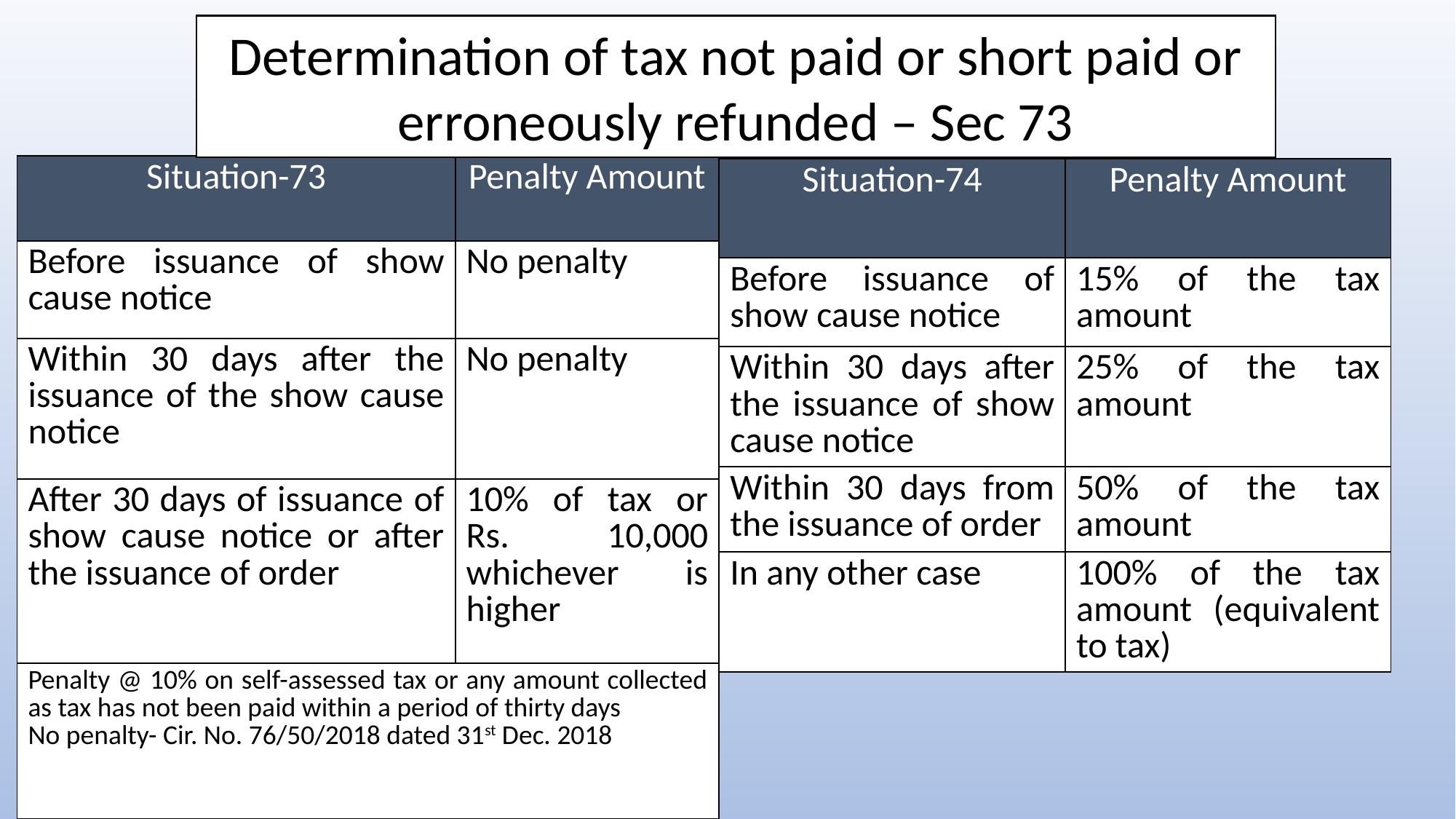

Determination of tax not paid or short paid or erroneously refunded – Sec 73
| Situation-73 | Penalty Amount |
| --- | --- |
| Before issuance of show cause notice | No penalty |
| Within 30 days after the issuance of the show cause notice | No penalty |
| After 30 days of issuance of show cause notice or after the issuance of order | 10% of tax or Rs. 10,000 whichever is higher |
| Penalty @ 10% on self-assessed tax or any amount collected as tax has not been paid within a period of thirty days No penalty- Cir. No. 76/50/2018 dated 31st Dec. 2018 |  |
| Situation-74 | Penalty Amount |
| --- | --- |
| Before issuance of show cause notice | 15% of the tax amount |
| Within 30 days after the issuance of show cause notice | 25% of the tax amount |
| Within 30 days from the issuance of order | 50% of the tax amount |
| In any other case | 100% of the tax amount (equivalent to tax) |
Section 74: